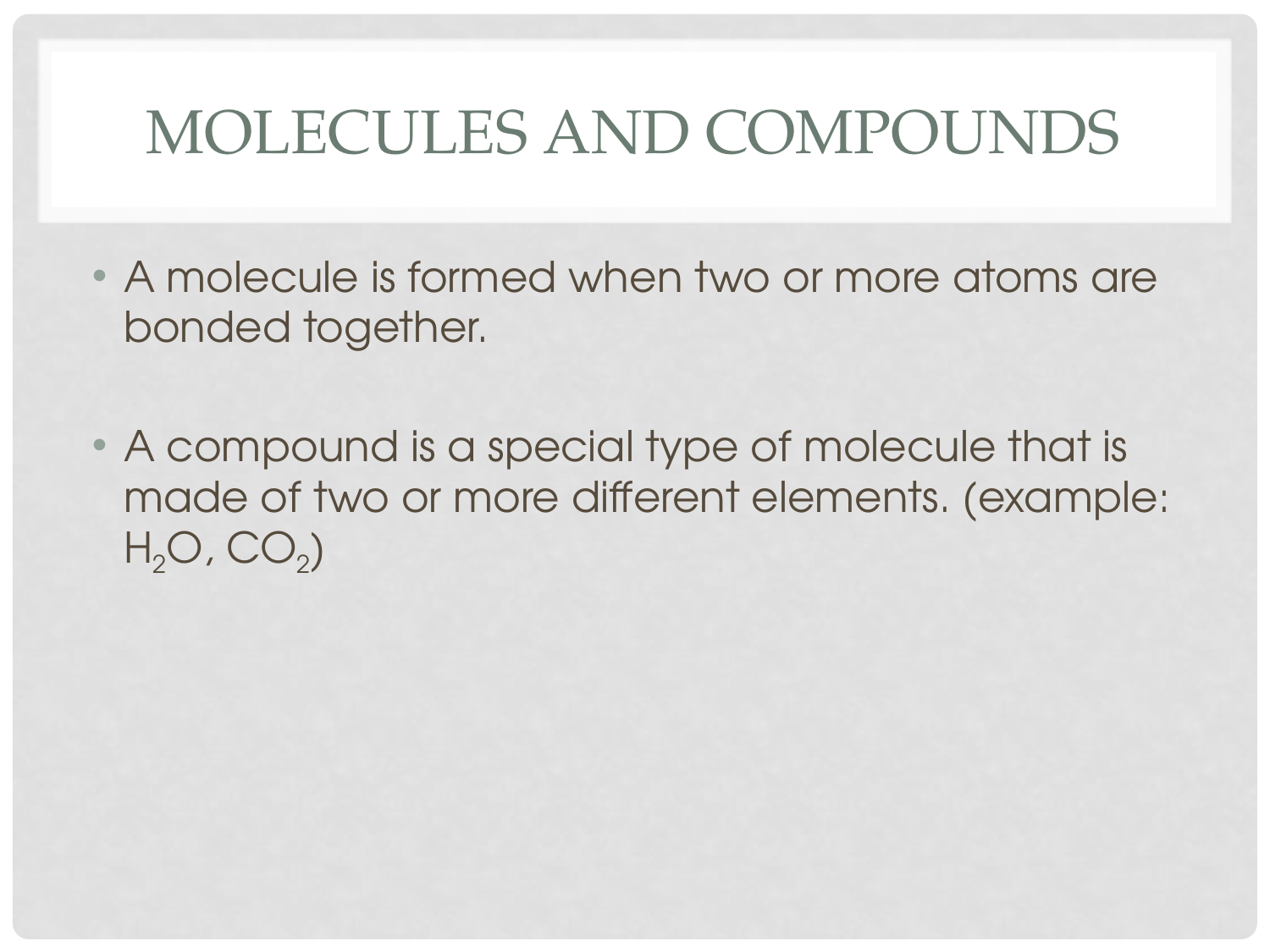

# Molecules and compounds
A molecule is formed when two or more atoms are bonded together.

A compound is a special type of molecule that is made of two or more different elements. (example:  H2O, CO2)